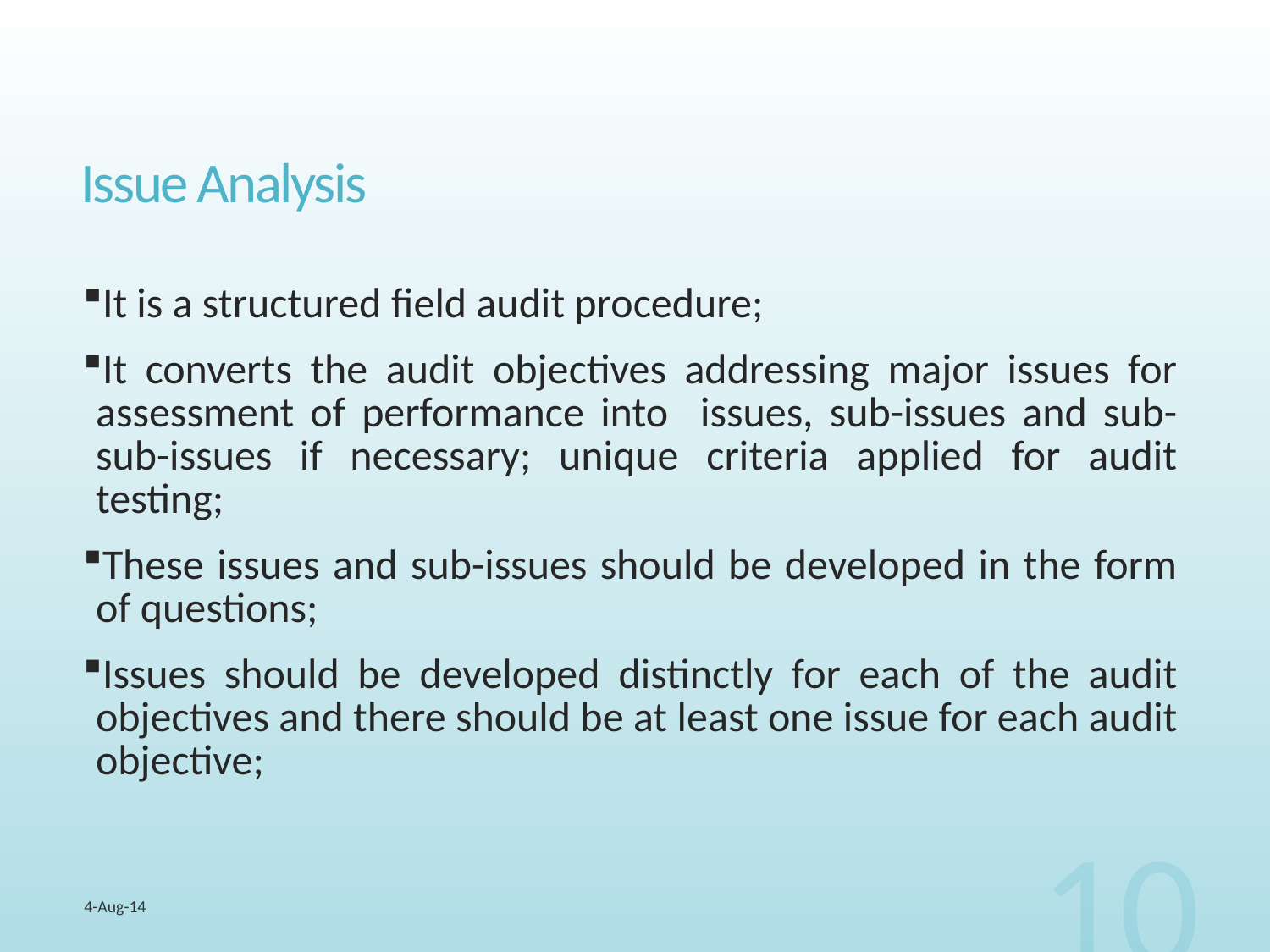

# Issue Analysis
It is a structured field audit procedure;
It converts the audit objectives addressing major issues for assessment of performance into  issues, sub-issues and sub-sub-issues if necessary; unique criteria applied for audit testing;
These issues and sub-issues should be developed in the form of questions;
Issues should be developed distinctly for each of the audit objectives and there should be at least one issue for each audit objective;

10
4-Aug-14